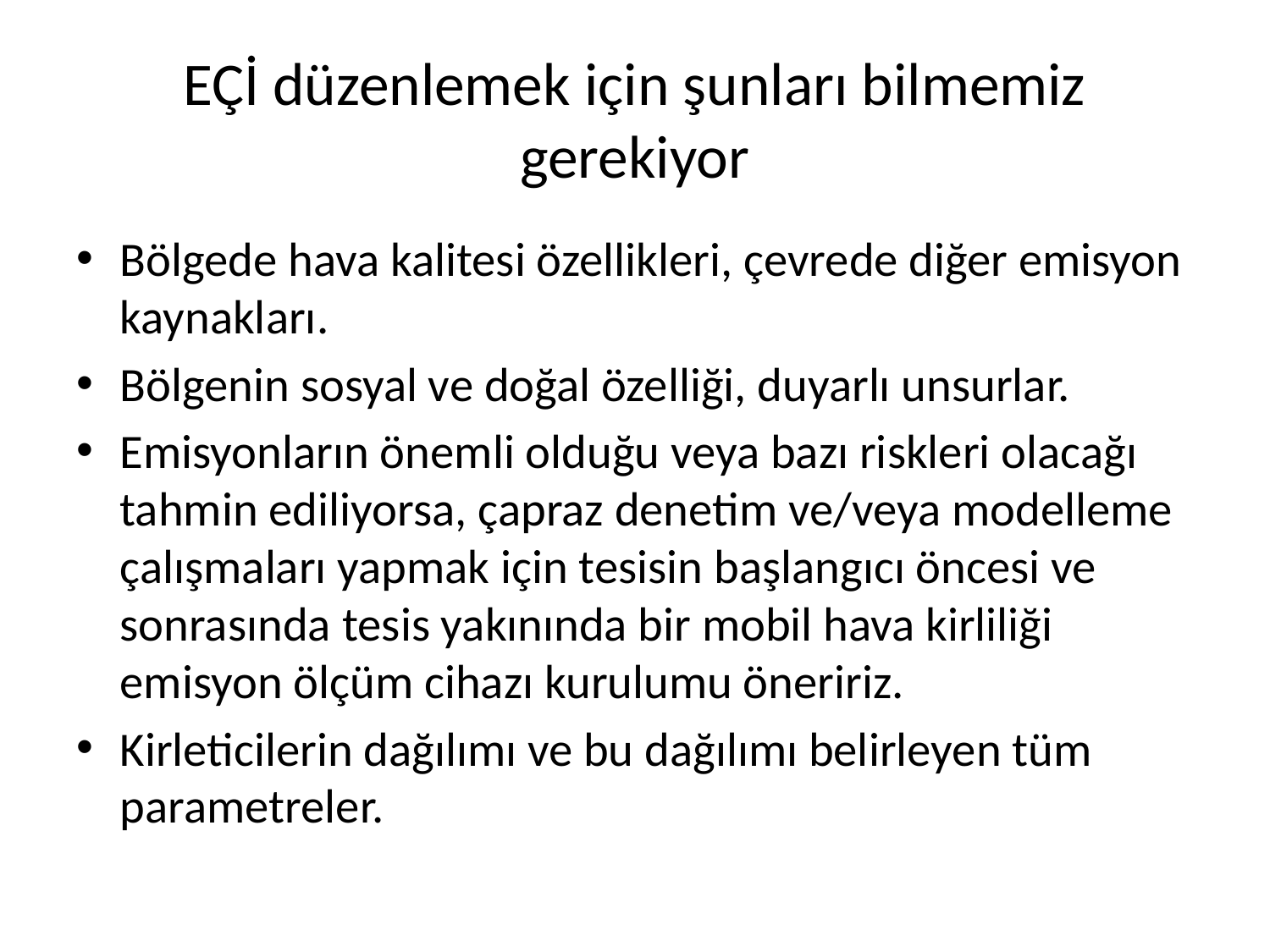

# EÇİ düzenlemek için şunları bilmemiz gerekiyor
Bölgede hava kalitesi özellikleri, çevrede diğer emisyon kaynakları.
Bölgenin sosyal ve doğal özelliği, duyarlı unsurlar.
Emisyonların önemli olduğu veya bazı riskleri olacağı tahmin ediliyorsa, çapraz denetim ve/veya modelleme çalışmaları yapmak için tesisin başlangıcı öncesi ve sonrasında ​​tesis yakınında bir mobil hava kirliliği emisyon ölçüm cihazı kurulumu öneririz.
Kirleticilerin dağılımı ve bu dağılımı belirleyen tüm parametreler.